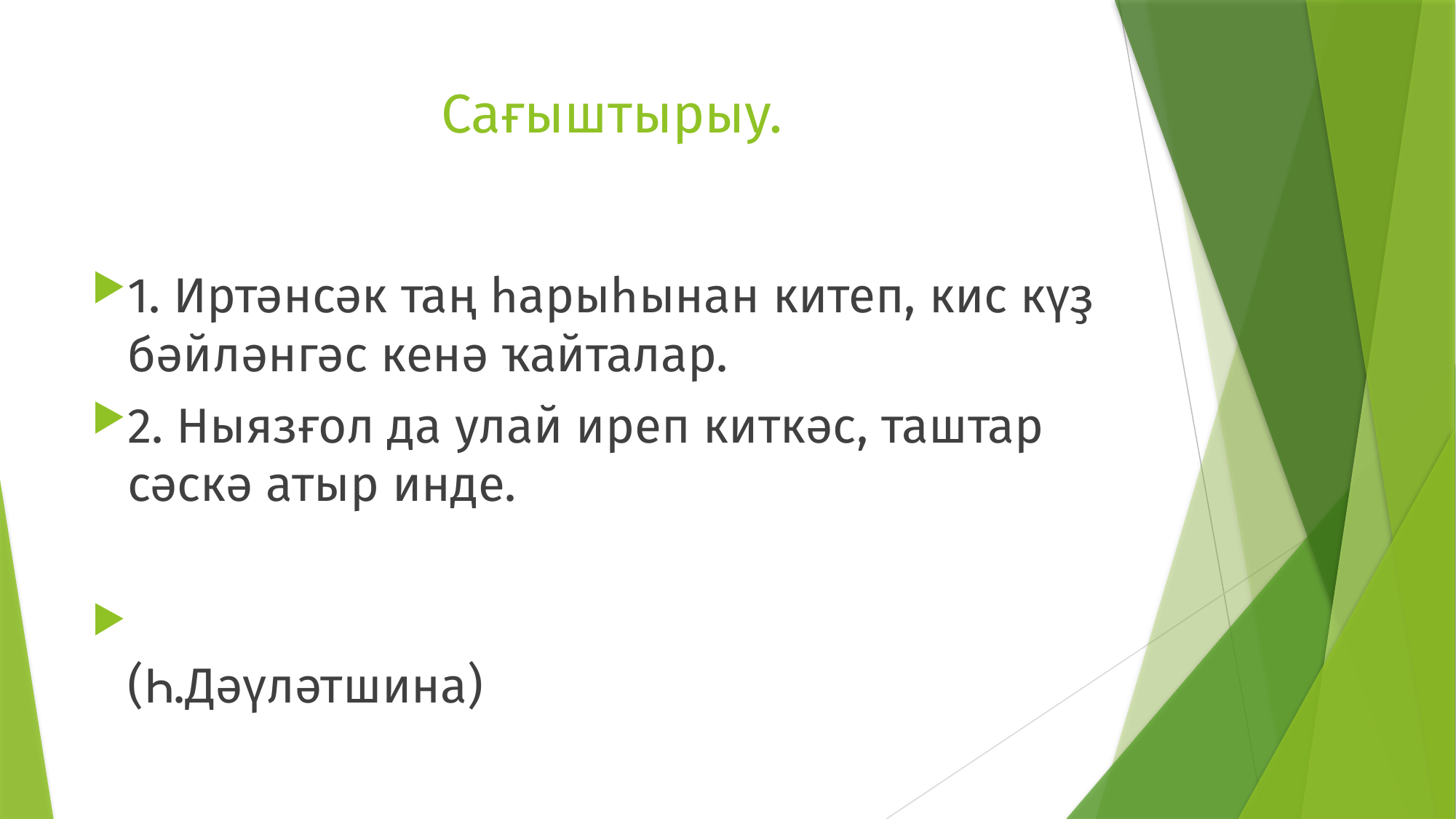

# Сағыштырыу.
1. Иртәнсәк таң һарыһынан китеп, кис күҙ бәйләнгәс кенә ҡайталар.
2. Ныязғол да улай иреп киткәс, таштар сәскә атыр инде.

                                                            (Һ.Дәүләтшина)